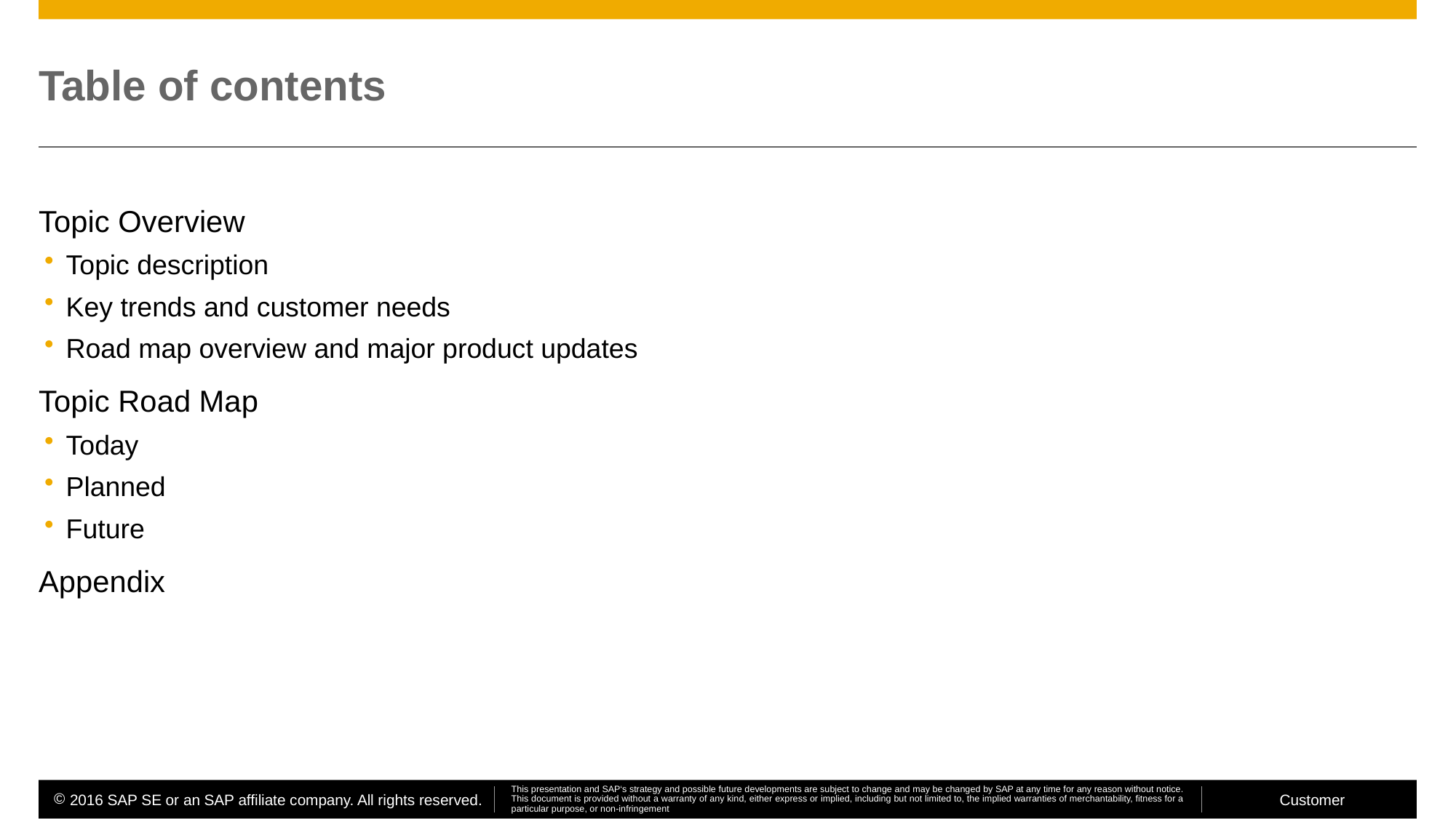

# Table of contents
Topic Overview
Topic description
Key trends and customer needs
Road map overview and major product updates
Topic Road Map
Today
Planned
Future
Appendix